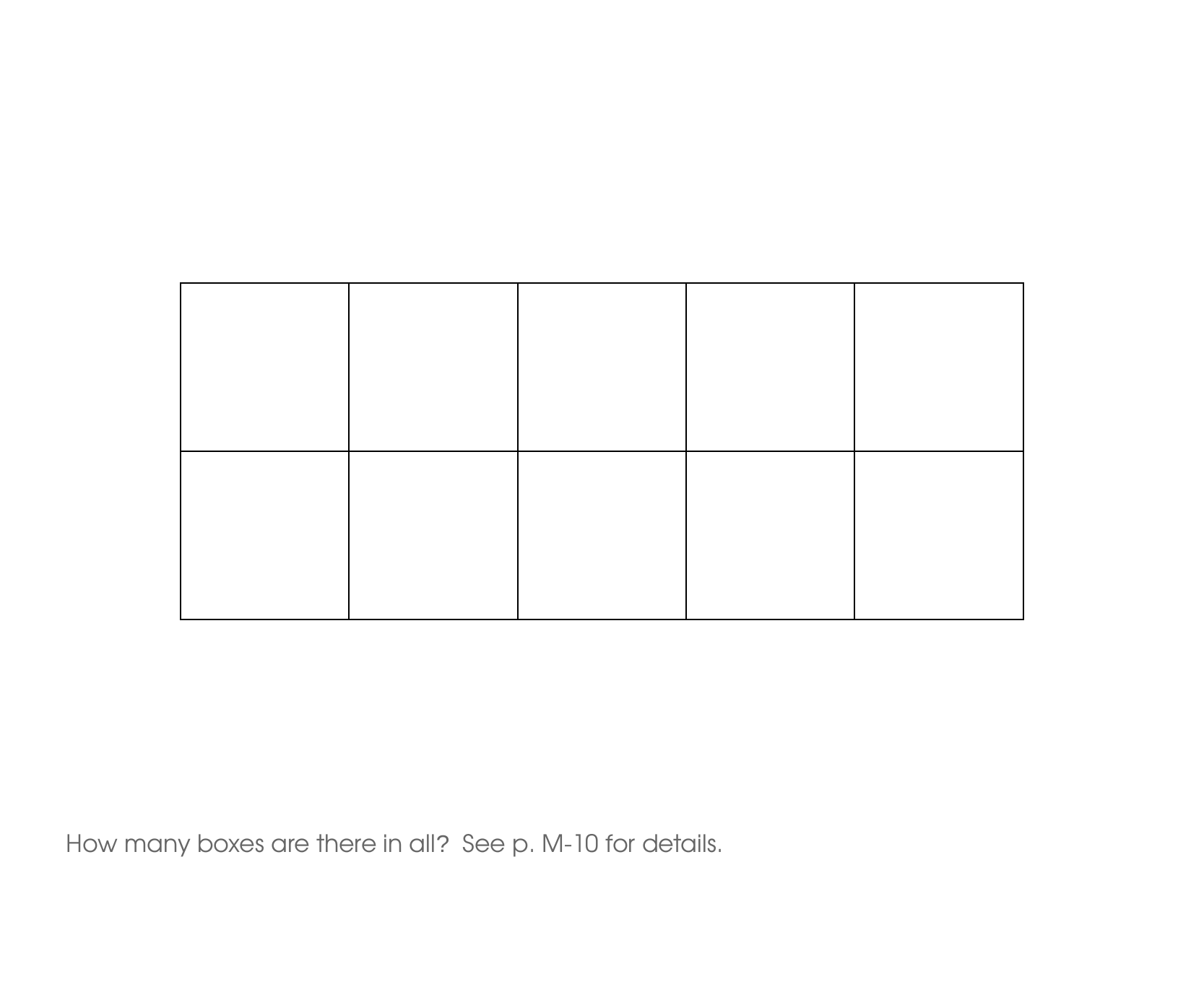

|  |  |  |  |  |
| --- | --- | --- | --- | --- |
|  |  |  |  |  |
How many boxes are there in all?  See p. M-10 for details.